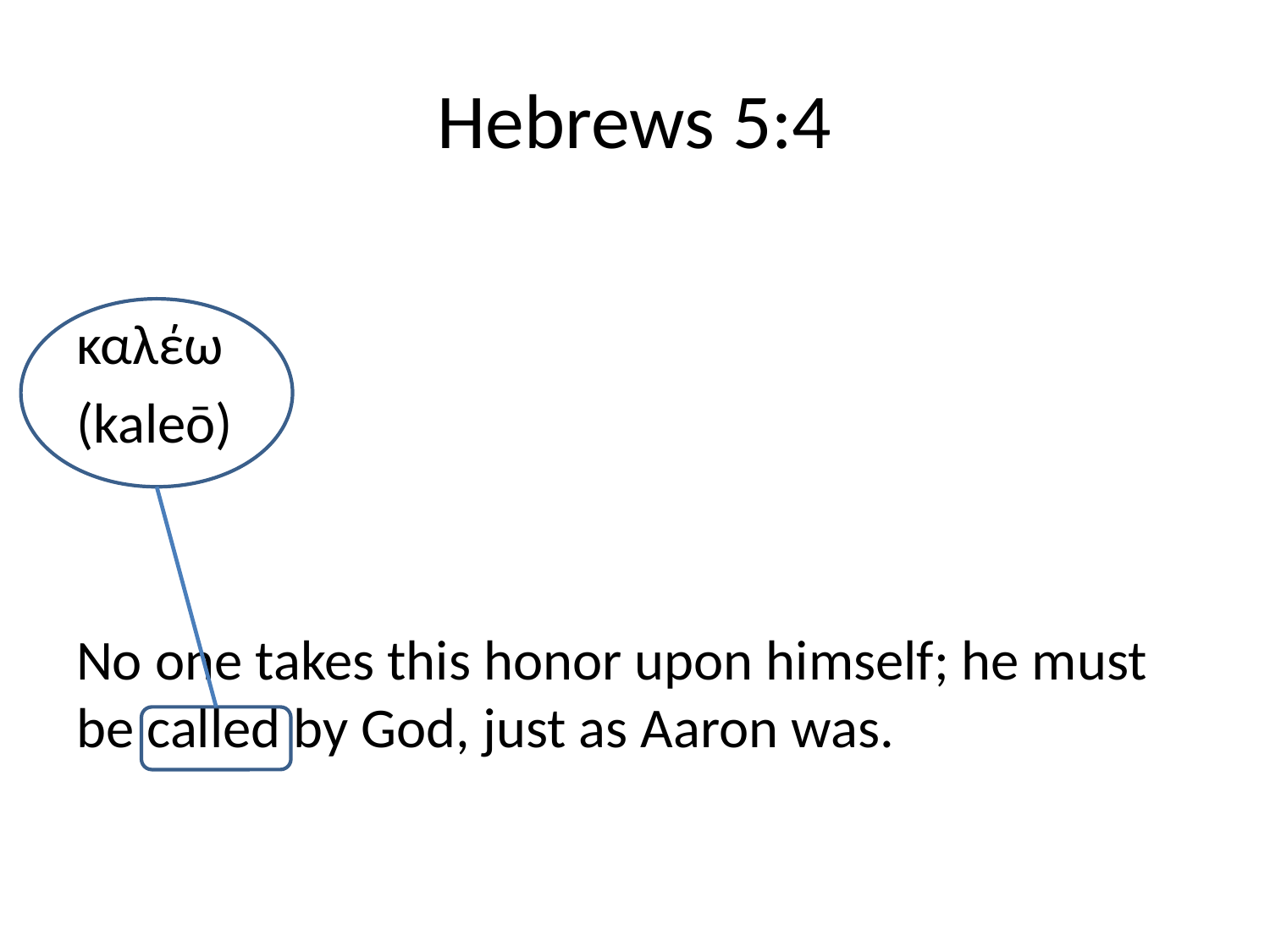

# Hebrews 5:4

καλέω
(kaleō)

No one takes this honor upon himself; he must be called by God, just as Aaron was.